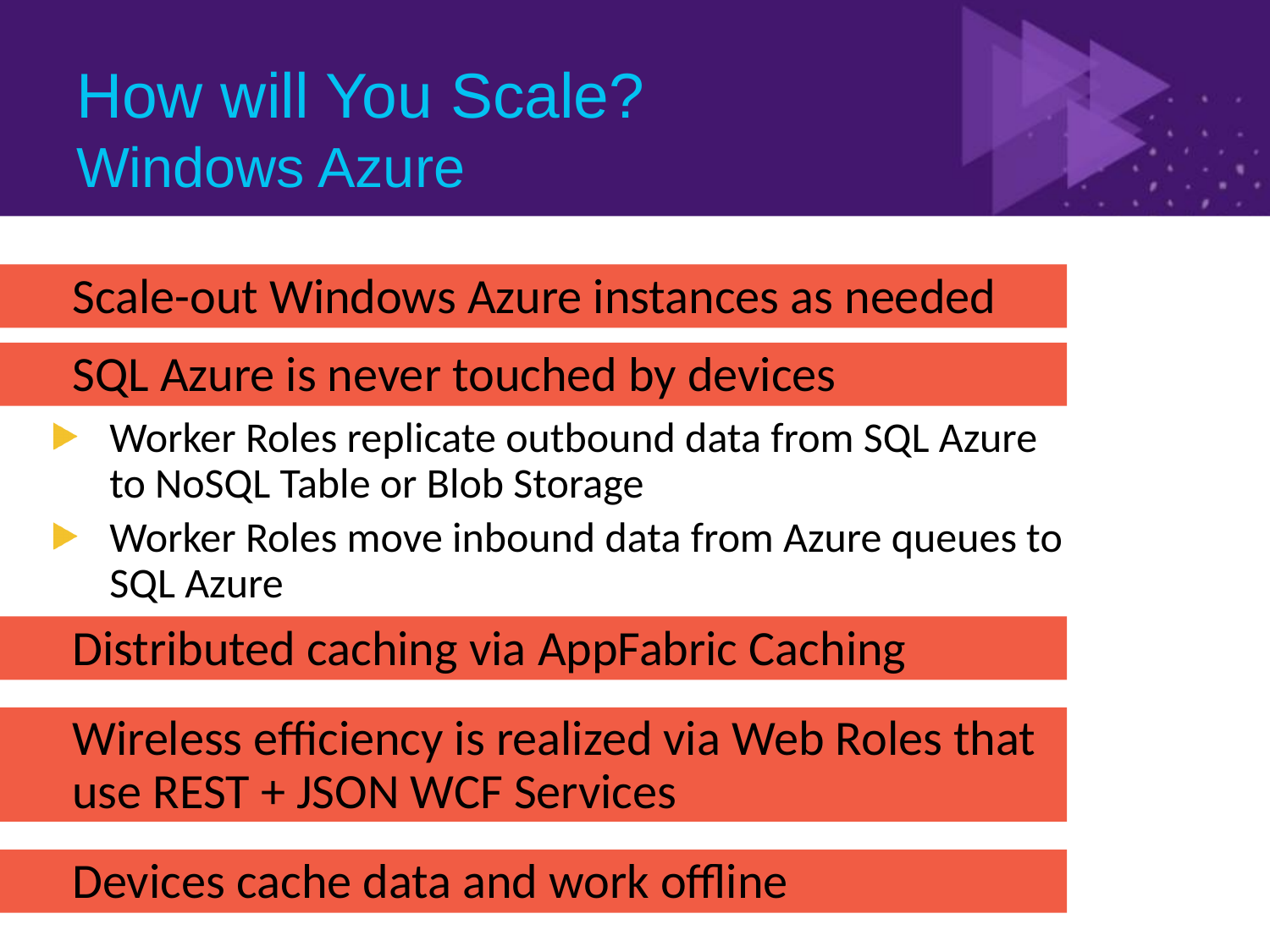

# How will You Scale? Windows Azure
Scale-out Windows Azure instances as needed
SQL Azure is never touched by devices
Worker Roles replicate outbound data from SQL Azure to NoSQL Table or Blob Storage
Worker Roles move inbound data from Azure queues to SQL Azure
Distributed caching via AppFabric Caching
Wireless efficiency is realized via Web Roles that use REST + JSON WCF Services
Devices cache data and work offline